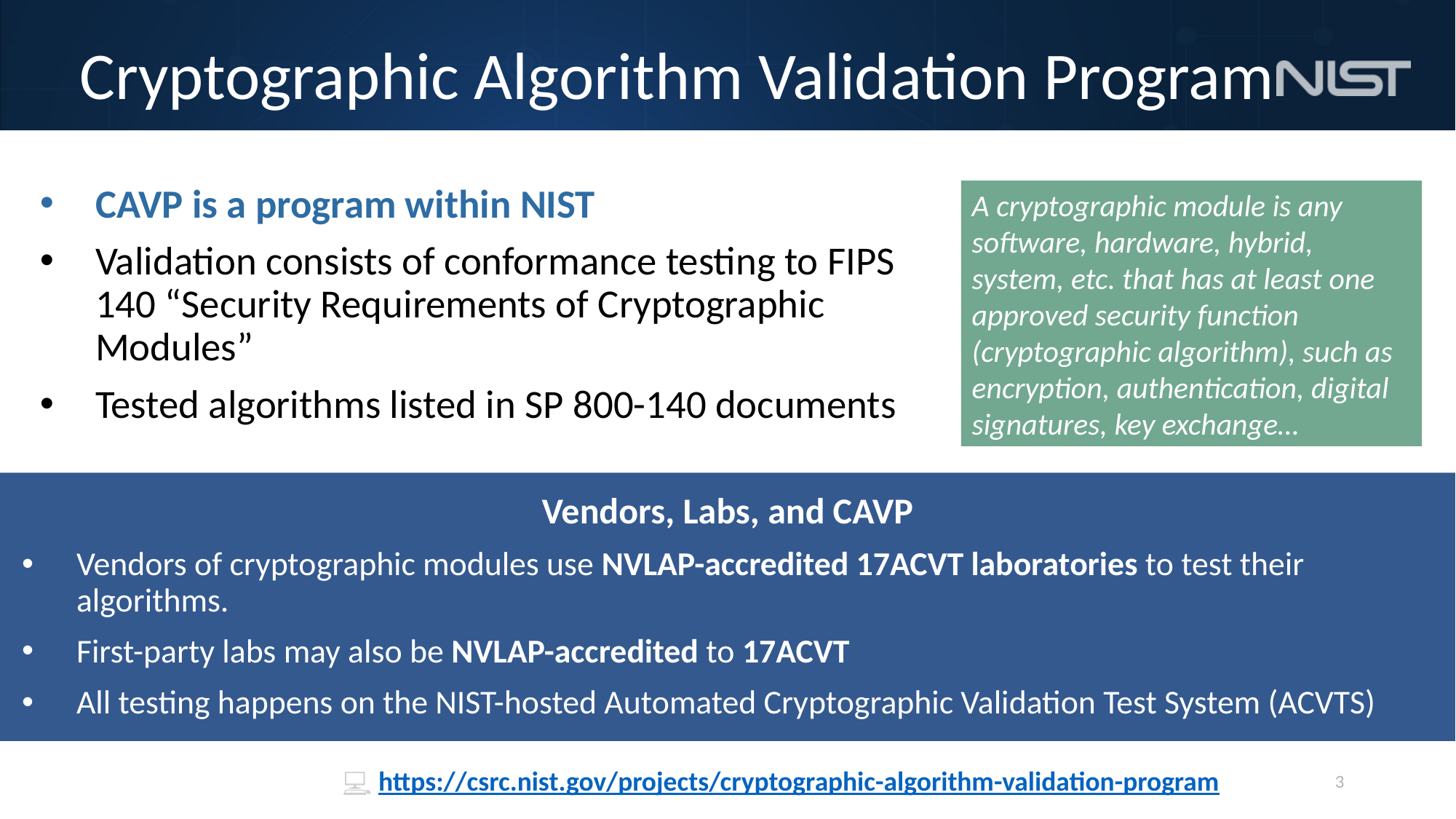

# Cryptographic Algorithm Validation Program
CAVP is a program within NIST
Validation consists of conformance testing to FIPS 140 “Security Requirements of Cryptographic Modules”
Tested algorithms listed in SP 800-140 documents

A cryptographic module is any software, hardware, hybrid, system, etc. that has at least one approved security function (cryptographic algorithm), such as encryption, authentication, digital signatures, key exchange…
Vendors, Labs, and CAVP
Vendors of cryptographic modules use NVLAP-accredited 17ACVT laboratories to test their algorithms.
First-party labs may also be NVLAP-accredited to 17ACVT
All testing happens on the NIST-hosted Automated Cryptographic Validation Test System (ACVTS)
💻 https://csrc.nist.gov/projects/cryptographic-algorithm-validation-program
3